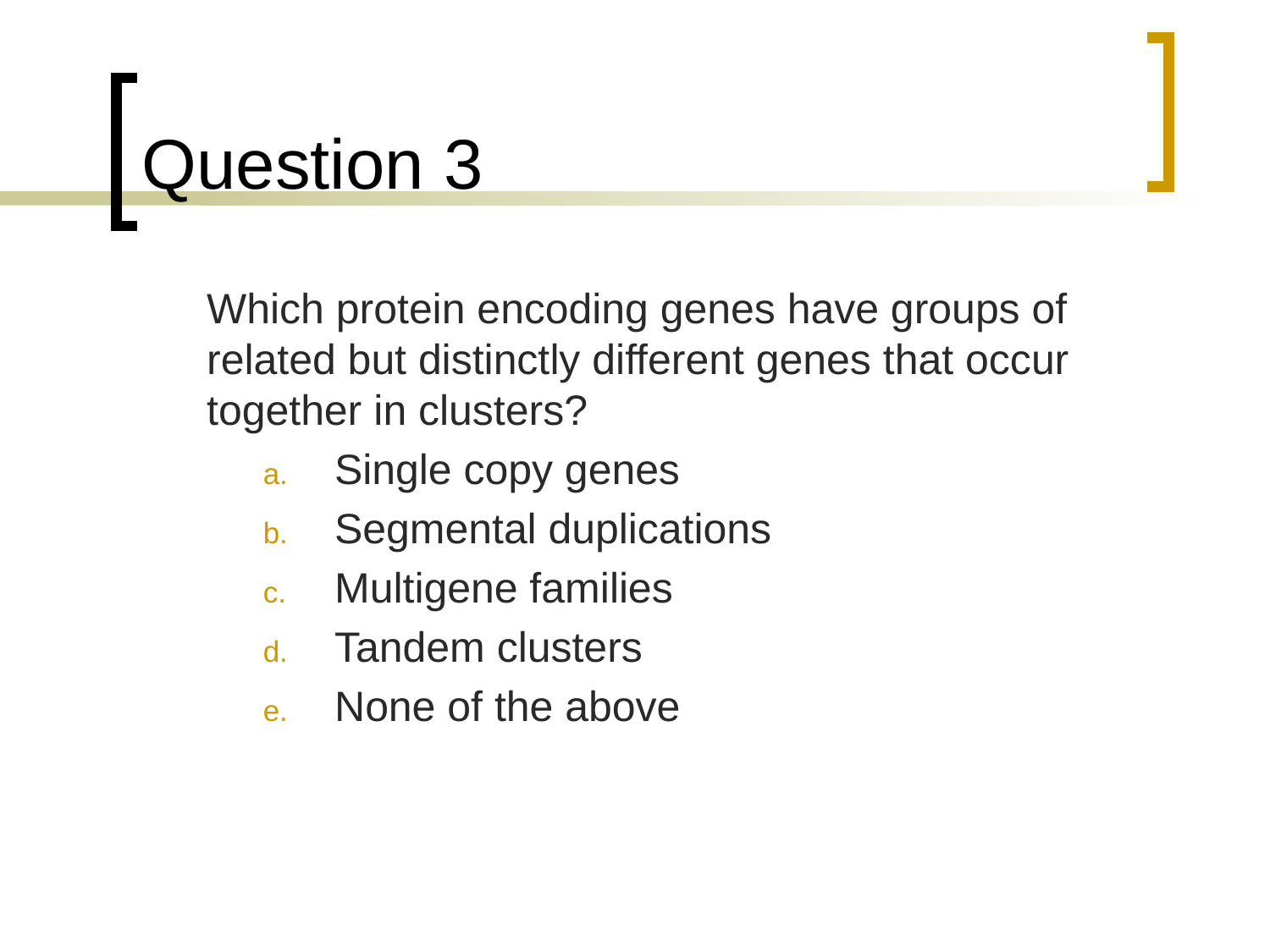

# Question 3
	Which protein encoding genes have groups of related but distinctly different genes that occur together in clusters?
Single copy genes
Segmental duplications
Multigene families
Tandem clusters
None of the above